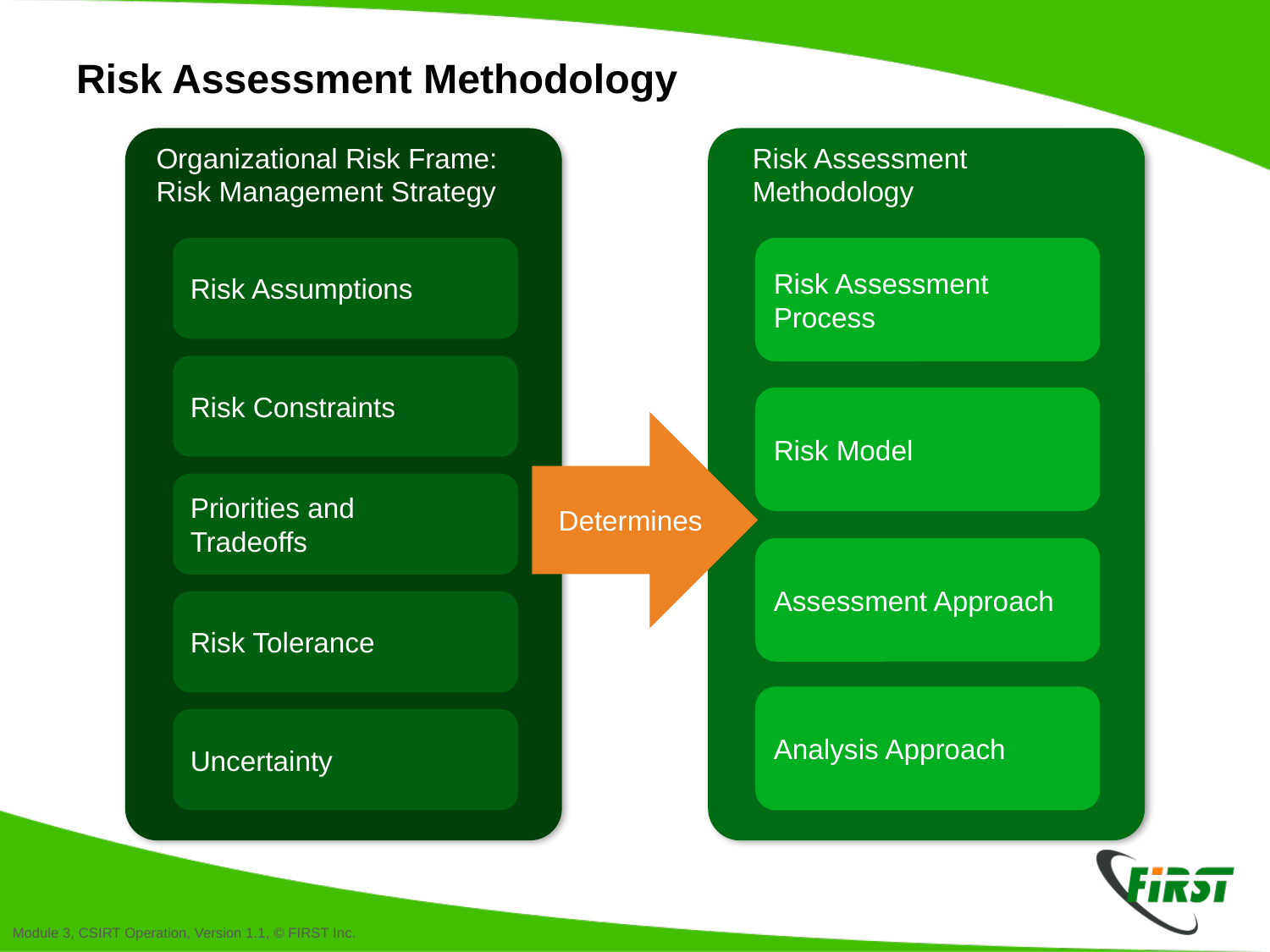

# Risk Assessment Methodology

Organizational Risk Frame:
Risk Management Strategy
Risk Assessment
Methodology
Risk Assessment Process
Risk Assumptions
Risk Constraints
Risk Model
Determines
Priorities and
Tradeoffs
Assessment Approach
Risk Tolerance
Analysis Approach
Uncertainty